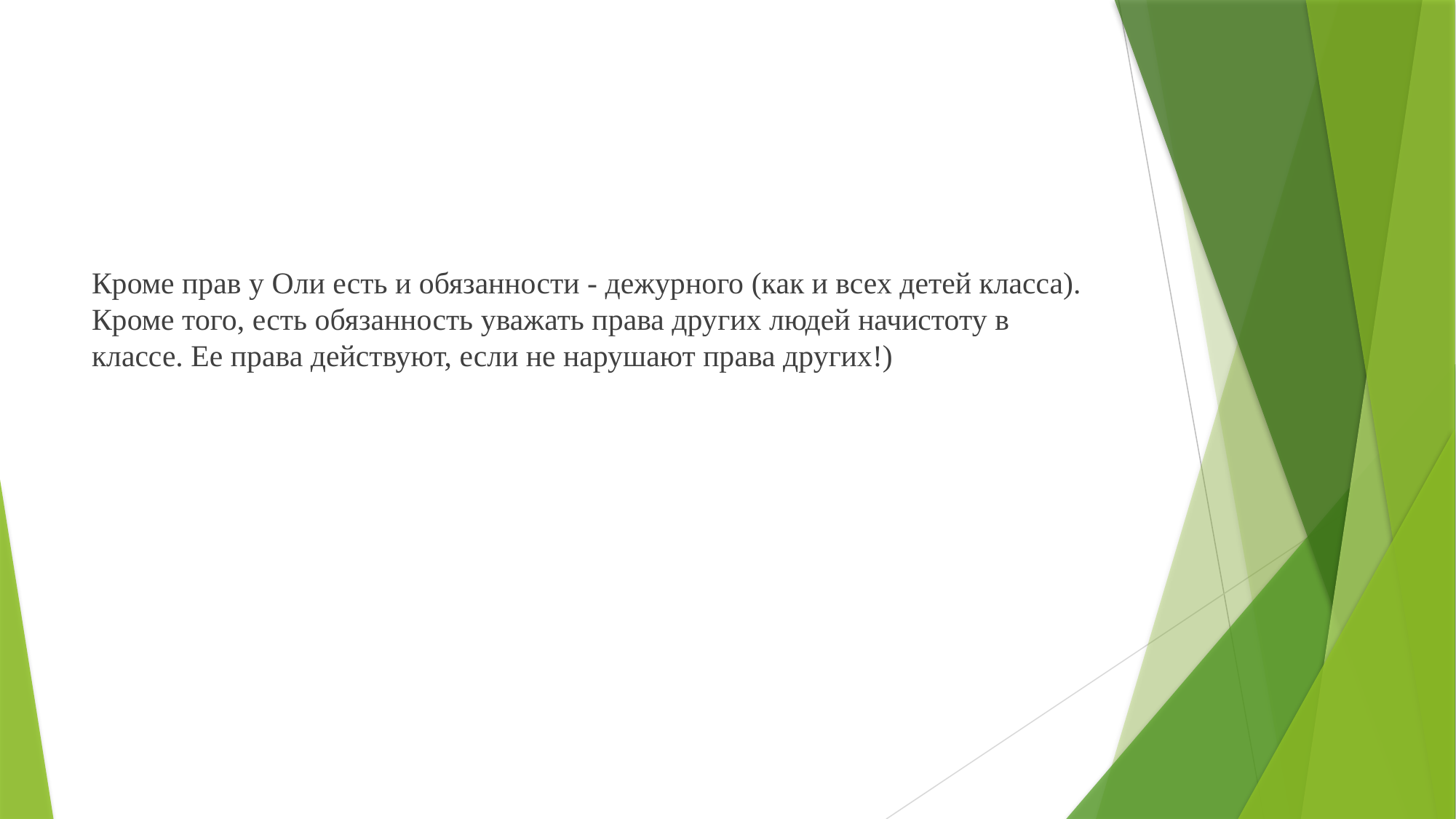

#
Кроме прав у Оли есть и обязанности - дежурного (как и всех детей класса). Кроме того, есть обязанность уважать права дру­гих людей начистоту в классе. Ее права действуют, если не нарушают права других!)